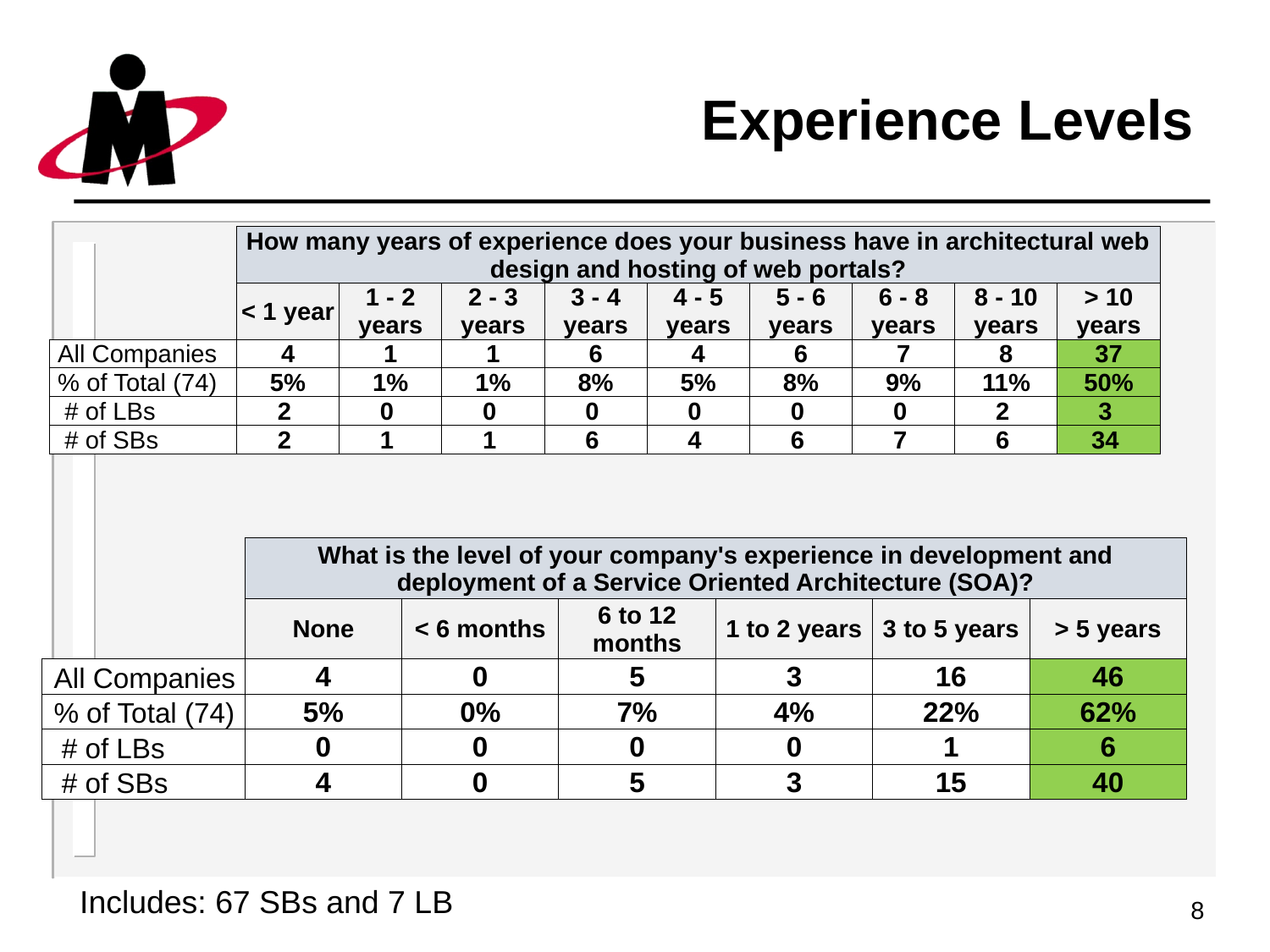

# Experience Levels
|  | How many years of experience does your business have in architectural web design and hosting of web portals? |  |  |  |  |  |  |  |  |
| --- | --- | --- | --- | --- | --- | --- | --- | --- | --- |
|  | < 1 year | 1 - 2 years | 2 - 3 years | 3 - 4 years | 4 - 5 years | 5 - 6 years | 6 - 8 years | 8 - 10 years | > 10 years |
| All Companies | 4 | 1 | 1 | 6 | 4 | 6 | 7 | 8 | 37 |
| % of Total (74) | 5% | 1% | 1% | 8% | 5% | 8% | 9% | 11% | 50% |
| # of LBs | 2 | 0 | 0 | 0 | 0 | 0 | 0 | 2 | 3 |
| # of SBs | 2 | 1 | 1 | 6 | 4 | 6 | 7 | 6 | 34 |
|  | What is the level of your company's experience in development and deployment of a Service Oriented Architecture (SOA)? |  |  |  |  |  |
| --- | --- | --- | --- | --- | --- | --- |
|  | None | < 6 months | 6 to 12 months | 1 to 2 years | 3 to 5 years | > 5 years |
| All Companies | 4 | 0 | 5 | 3 | 16 | 46 |
| % of Total (74) | 5% | 0% | 7% | 4% | 22% | 62% |
| # of LBs | 0 | 0 | 0 | 0 | 1 | 6 |
| # of SBs | 4 | 0 | 5 | 3 | 15 | 40 |
Includes: 67 SBs and 7 LB
8